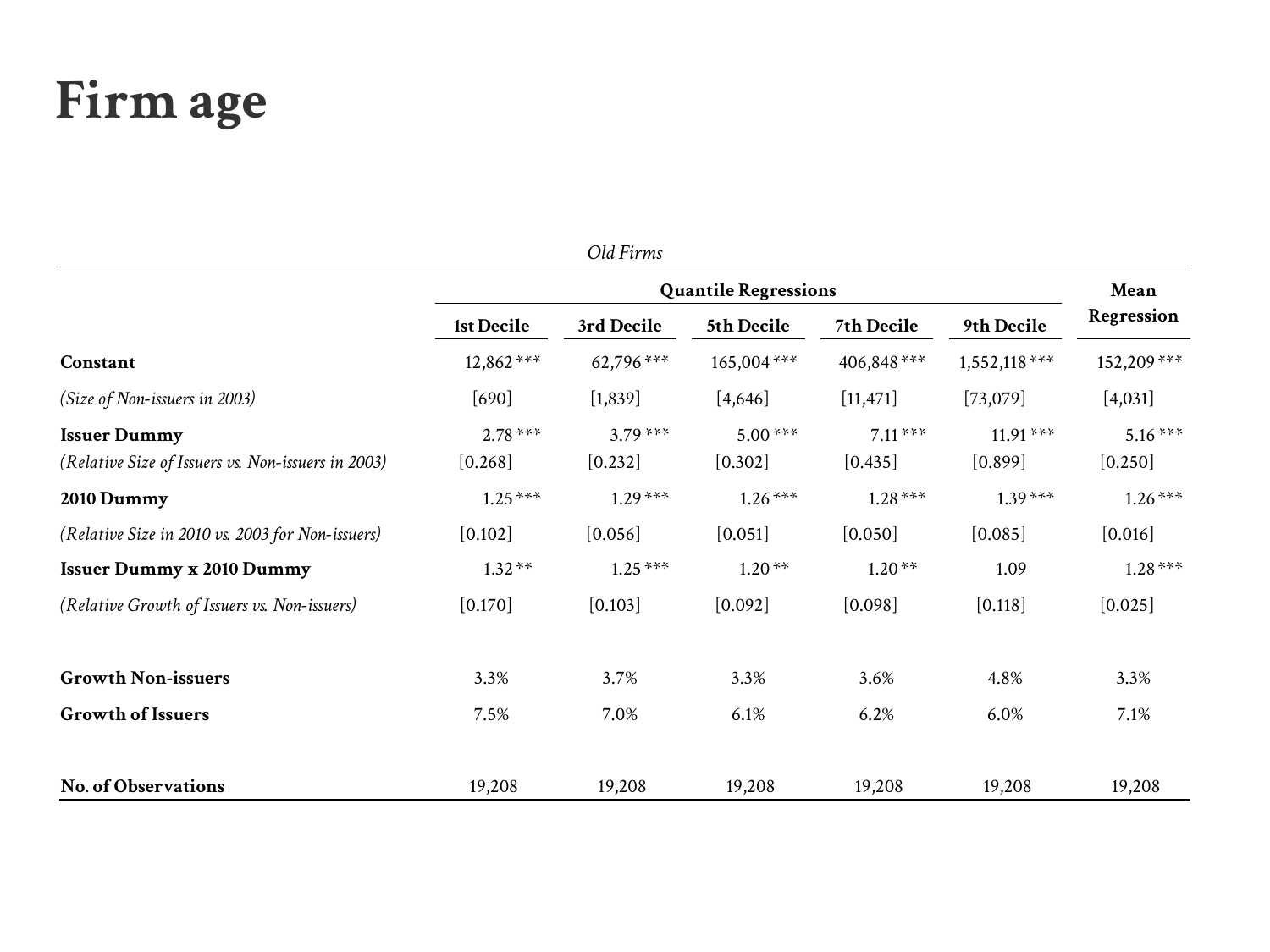

Firm age
| Old Firms |  |  |  |  |  |  |  |  |  |  |  |  |  |  |  |  |  |  |
| --- | --- | --- | --- | --- | --- | --- | --- | --- | --- | --- | --- | --- | --- | --- | --- | --- | --- | --- |
|  |  | Quantile Regressions |  |  |  |  |  |  |  |  |  |  |  |  |  |  | Mean Regression |  |
|  |  | 1st Decile |  |  | 3rd Decile |  |  | 5th Decile |  |  | 7th Decile |  |  | 9th Decile |  |  |  |  |
| Constant |  | 12,862 | \*\*\* |  | 62,796 | \*\*\* |  | 165,004 | \*\*\* |  | 406,848 | \*\*\* |  | 1,552,118 | \*\*\* |  | 152,209 | \*\*\* |
| (Size of Non-issuers in 2003) |  | [690] |  |  | [1,839] |  |  | [4,646] |  |  | [11,471] |  |  | [73,079] |  |  | [4,031] |  |
| Issuer Dummy |  | 2.78 | \*\*\* |  | 3.79 | \*\*\* |  | 5.00 | \*\*\* |  | 7.11 | \*\*\* |  | 11.91 | \*\*\* |  | 5.16 | \*\*\* |
| (Relative Size of Issuers vs. Non-issuers in 2003) |  | [0.268] |  |  | [0.232] |  |  | [0.302] |  |  | [0.435] |  |  | [0.899] |  |  | [0.250] |  |
| 2010 Dummy |  | 1.25 | \*\*\* |  | 1.29 | \*\*\* |  | 1.26 | \*\*\* |  | 1.28 | \*\*\* |  | 1.39 | \*\*\* |  | 1.26 | \*\*\* |
| (Relative Size in 2010 vs. 2003 for Non-issuers) |  | [0.102] |  |  | [0.056] |  |  | [0.051] |  |  | [0.050] |  |  | [0.085] |  |  | [0.016] |  |
| Issuer Dummy x 2010 Dummy |  | 1.32 | \*\* |  | 1.25 | \*\*\* |  | 1.20 | \*\* |  | 1.20 | \*\* |  | 1.09 |  |  | 1.28 | \*\*\* |
| (Relative Growth of Issuers vs. Non-issuers) |  | [0.170] |  |  | [0.103] |  |  | [0.092] |  |  | [0.098] |  |  | [0.118] |  |  | [0.025] |  |
|  |  |  |  |  |  |  |  |  |  |  |  |  |  |  |  |  |  |  |
| Growth Non-issuers |  | 3.3% |  |  | 3.7% |  |  | 3.3% |  |  | 3.6% |  |  | 4.8% |  |  | 3.3% |  |
| Growth of Issuers |  | 7.5% |  |  | 7.0% |  |  | 6.1% |  |  | 6.2% |  |  | 6.0% |  |  | 7.1% |  |
|  |  |  |  |  |  |  |  |  |  |  |  |  |  |  |  |  |  |  |
| No. of Observations |  | 19,208 |  |  | 19,208 |  |  | 19,208 |  |  | 19,208 |  |  | 19,208 |  |  | 19,208 |  |